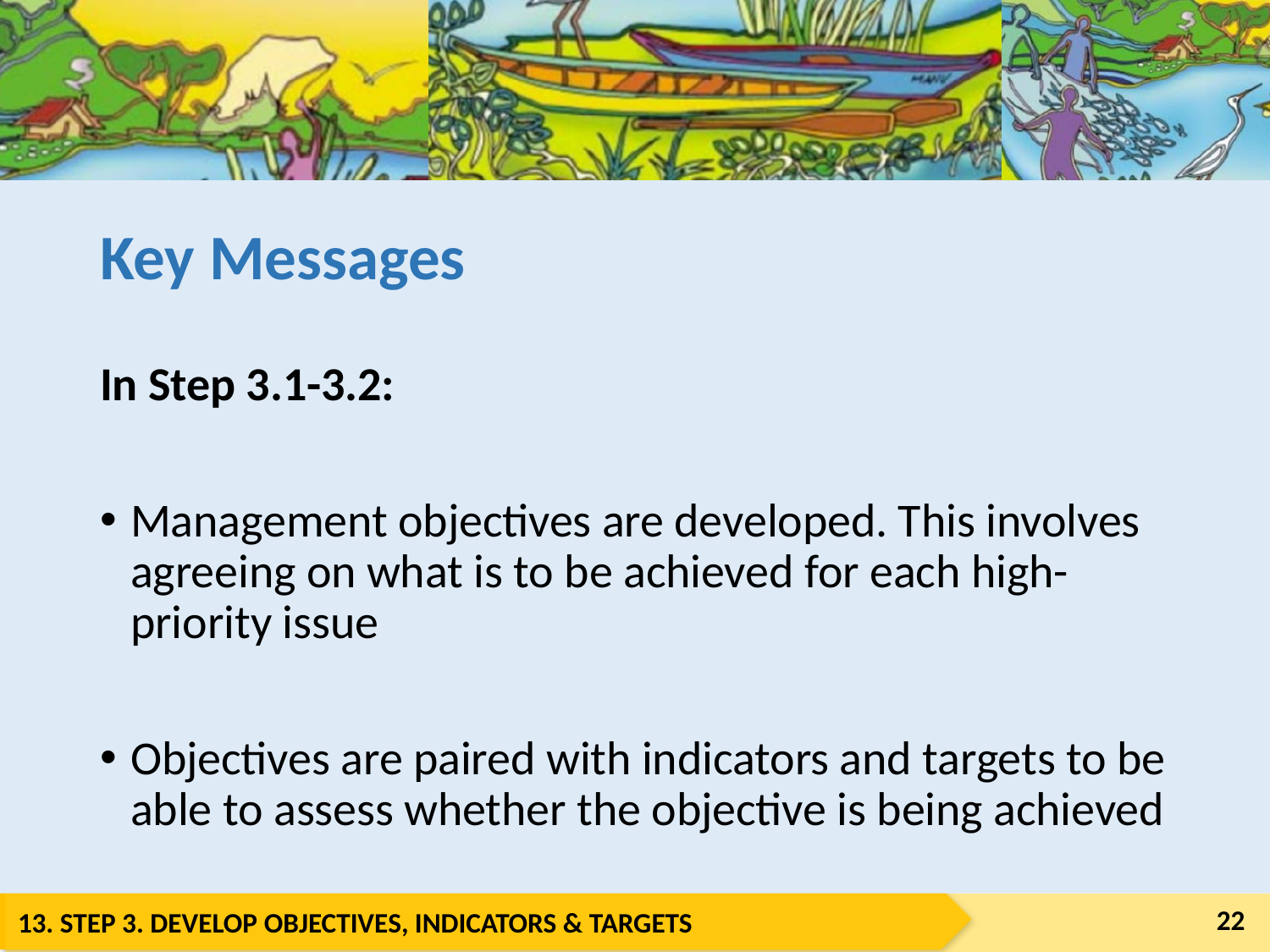

# Key Messages
In Step 3.1-3.2:

Management objectives are developed. This involves agreeing on what is to be achieved for each high-priority issue

Objectives are paired with indicators and targets to be able to assess whether the objective is being achieved

22